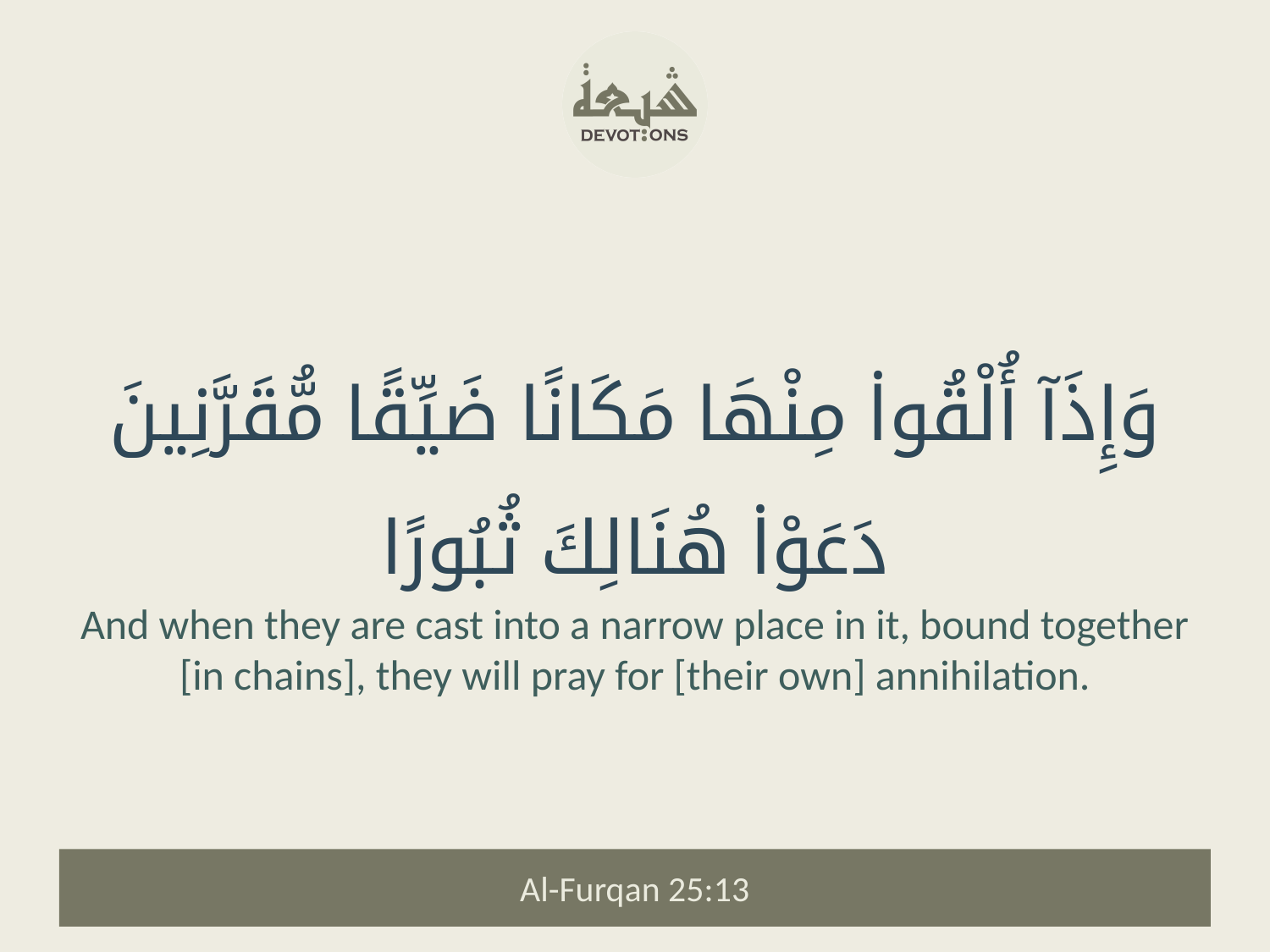

وَإِذَآ أُلْقُوا۟ مِنْهَا مَكَانًا ضَيِّقًا مُّقَرَّنِينَ دَعَوْا۟ هُنَالِكَ ثُبُورًا
And when they are cast into a narrow place in it, bound together [in chains], they will pray for [their own] annihilation.
Al-Furqan 25:13